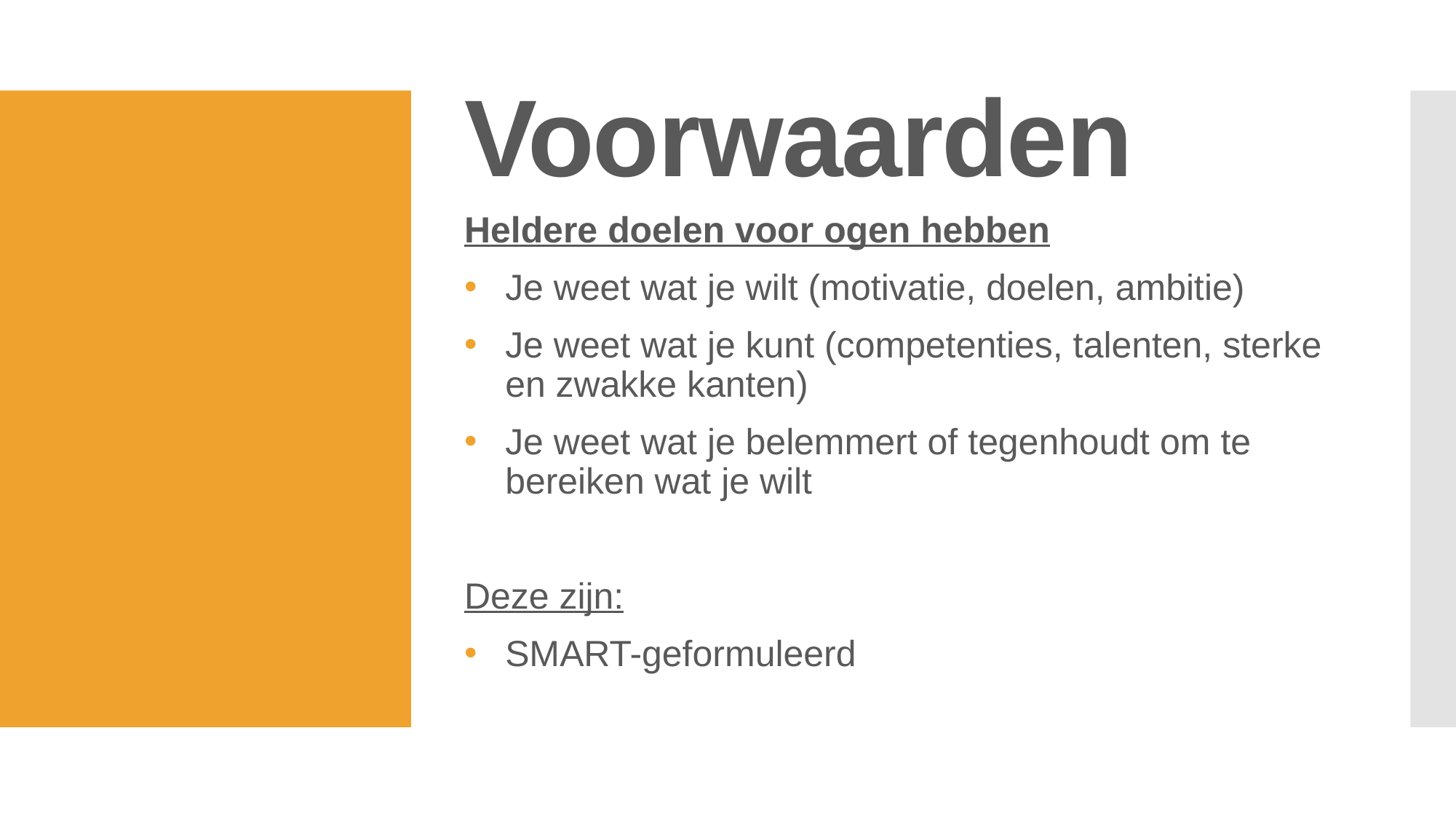

# Voorwaarden
Heldere doelen voor ogen hebben
Je weet wat je wilt (motivatie, doelen, ambitie)
Je weet wat je kunt (competenties, talenten, sterke en zwakke kanten)
Je weet wat je belemmert of tegenhoudt om te bereiken wat je wilt

Deze zijn:
SMART-geformuleerd